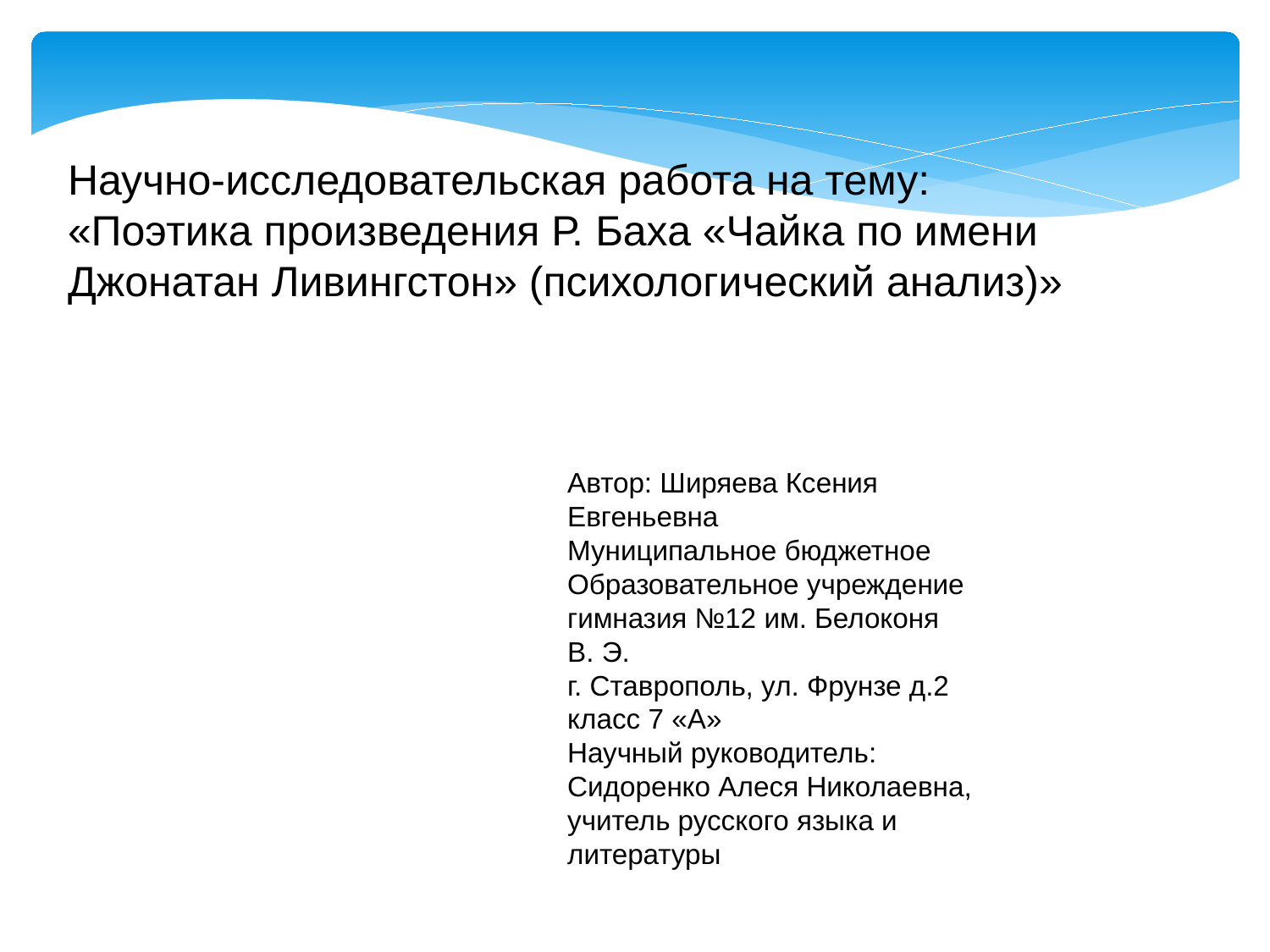

Научно-исследовательская работа на тему:
«Поэтика произведения Р. Баха «Чайка по имени Джонатан Ливингстон» (психологический анализ)»

Автор: Ширяева Ксения Евгеньевна
Муниципальное бюджетное Образовательное учреждение гимназия №12 им. Белоконя В. Э.
г. Ставрополь, ул. Фрунзе д.2
класс 7 «А»
Научный руководитель: Сидоренко Алеся Николаевна, учитель русского языка и литературы